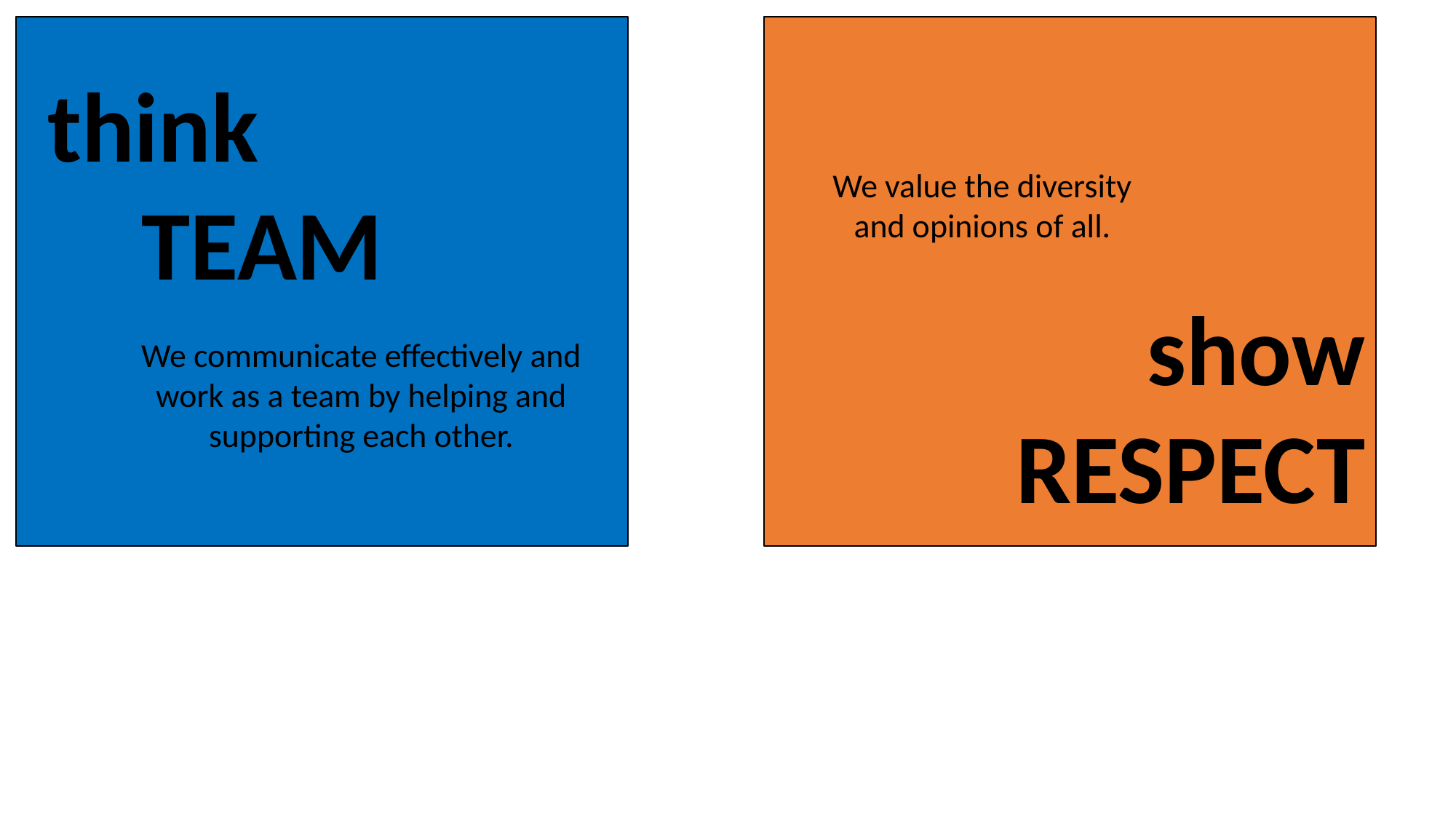

think
		TEAM
We value the diversity and opinions of all.
show
RESPECT
We communicate effectively and work as a team by helping and supporting each other.